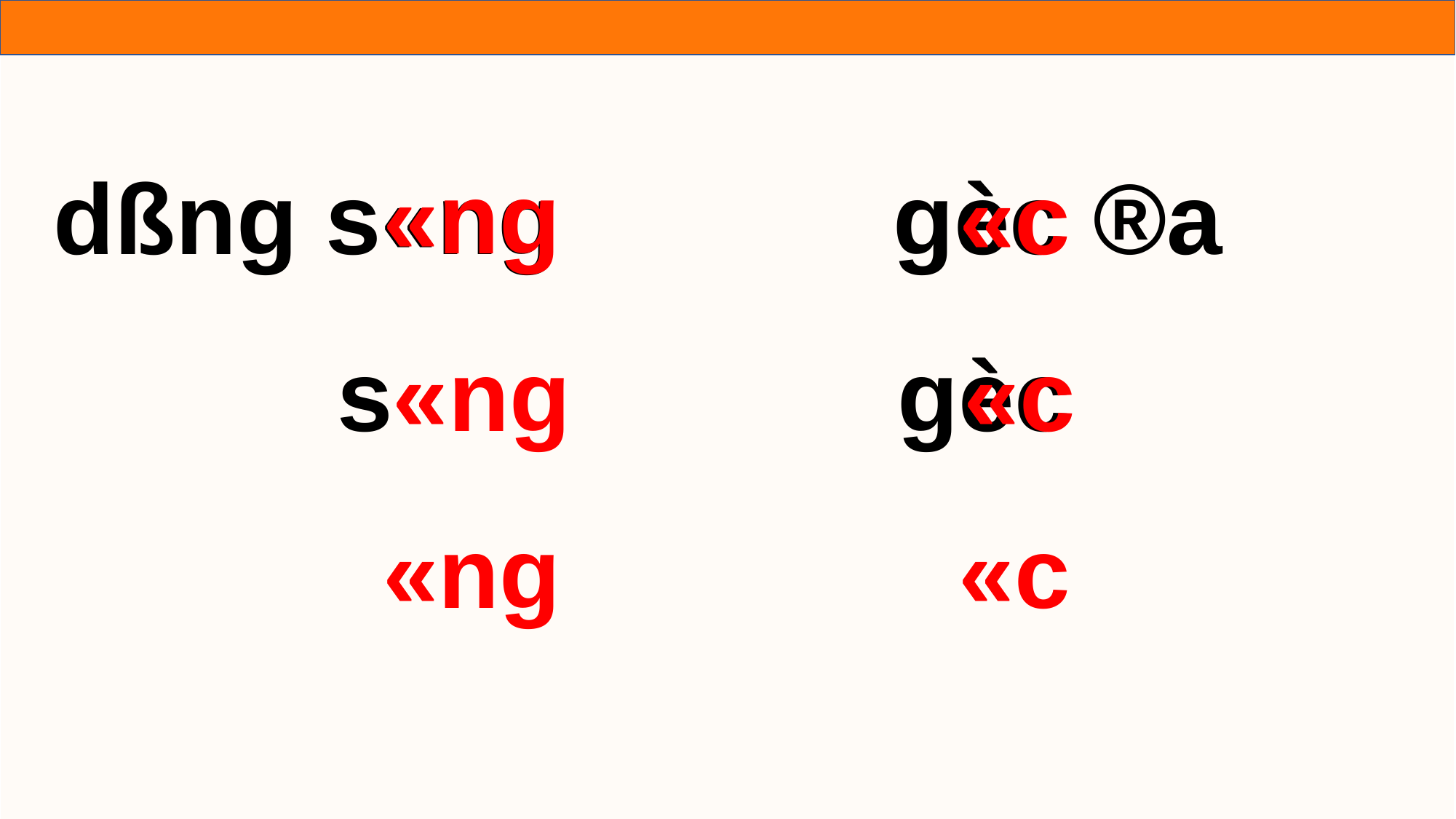

«ng
dßng s«ng
gèc ®a
«c
gèc
«c
s«ng
«ng
«c